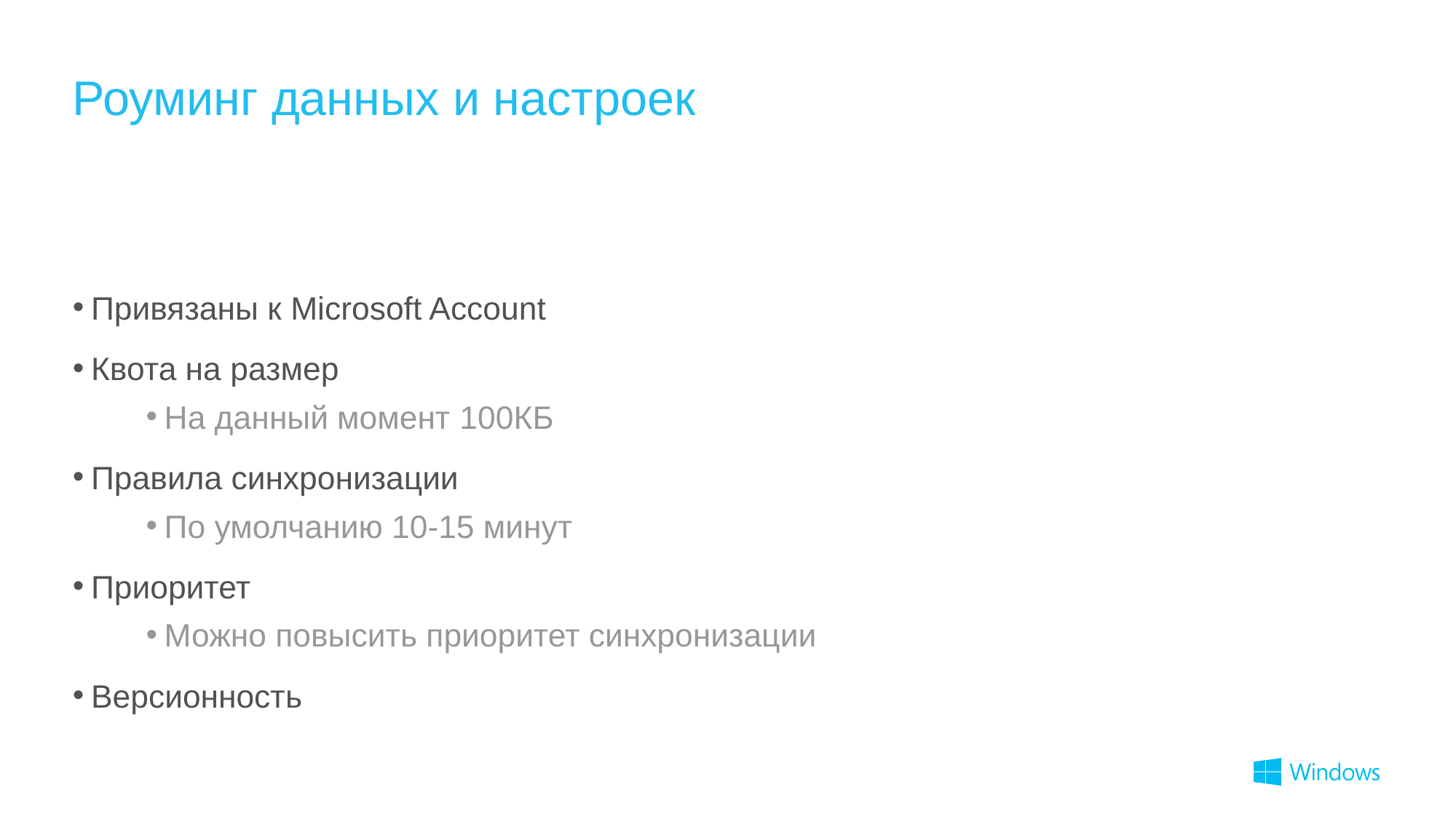

# Роуминг данных и настроек

Привязаны к Microsoft Account
Квота на размер
На данный момент 100КБ
Правила синхронизации
По умолчанию 10-15 минут
Приоритет
Можно повысить приоритет синхронизации
Версионность